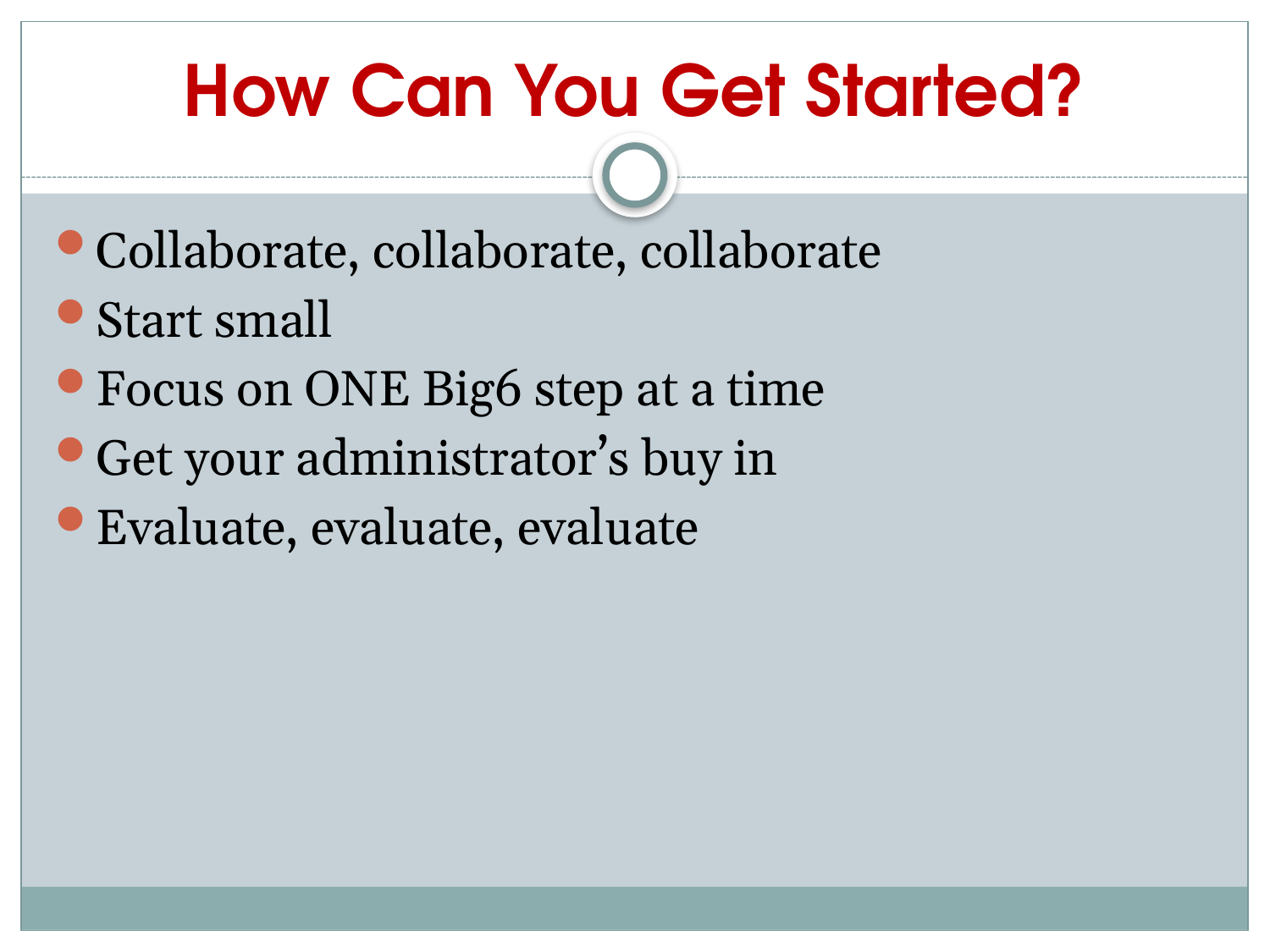

# How Can You Get Started?
Collaborate, collaborate, collaborate
Start small
Focus on ONE Big6 step at a time
Get your administrator’s buy in
Evaluate, evaluate, evaluate